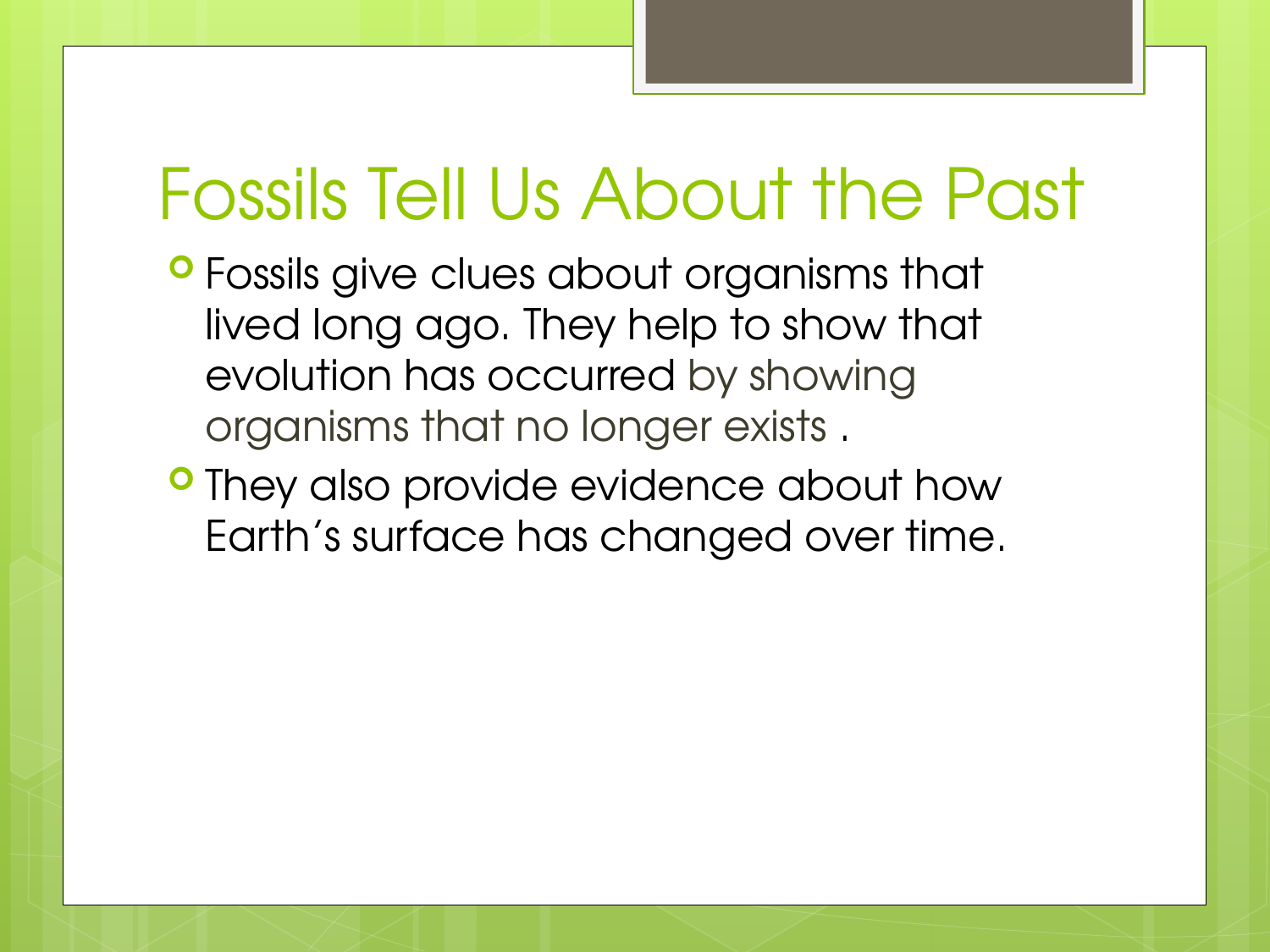

# Fossils Tell Us About the Past
Fossils give clues about organisms that lived long ago. They help to show that evolution has occurred by showing organisms that no longer exists .
They also provide evidence about how Earth’s surface has changed over time.